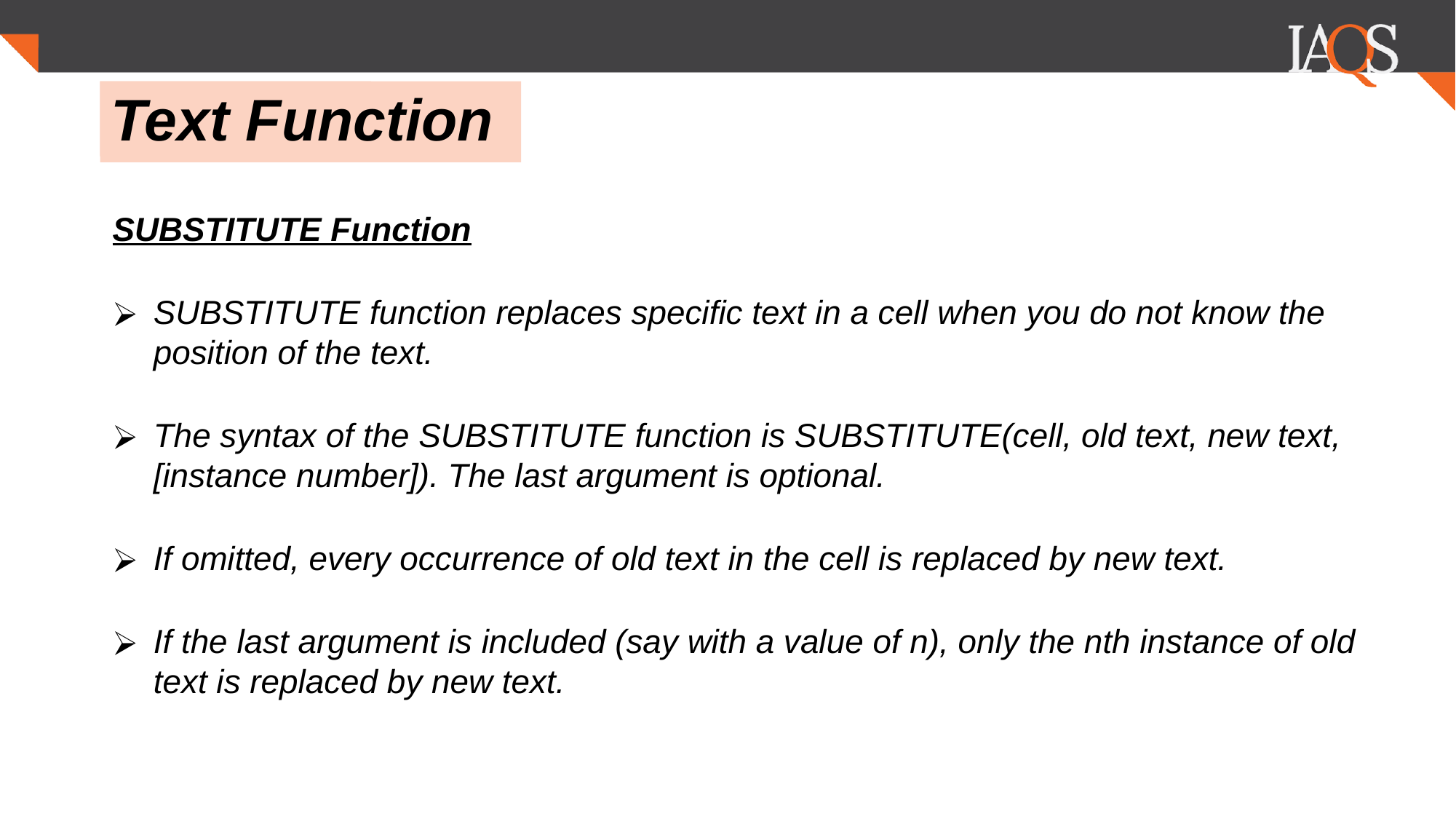

.

# Text Function
SUBSTITUTE Function

SUBSTITUTE function replaces specific text in a cell when you do not know the position of the text.

The syntax of the SUBSTITUTE function is SUBSTITUTE(cell, old text, new text,[instance number]). The last argument is optional.

If omitted, every occurrence of old text in the cell is replaced by new text.

If the last argument is included (say with a value of n), only the nth instance of old text is replaced by new text.